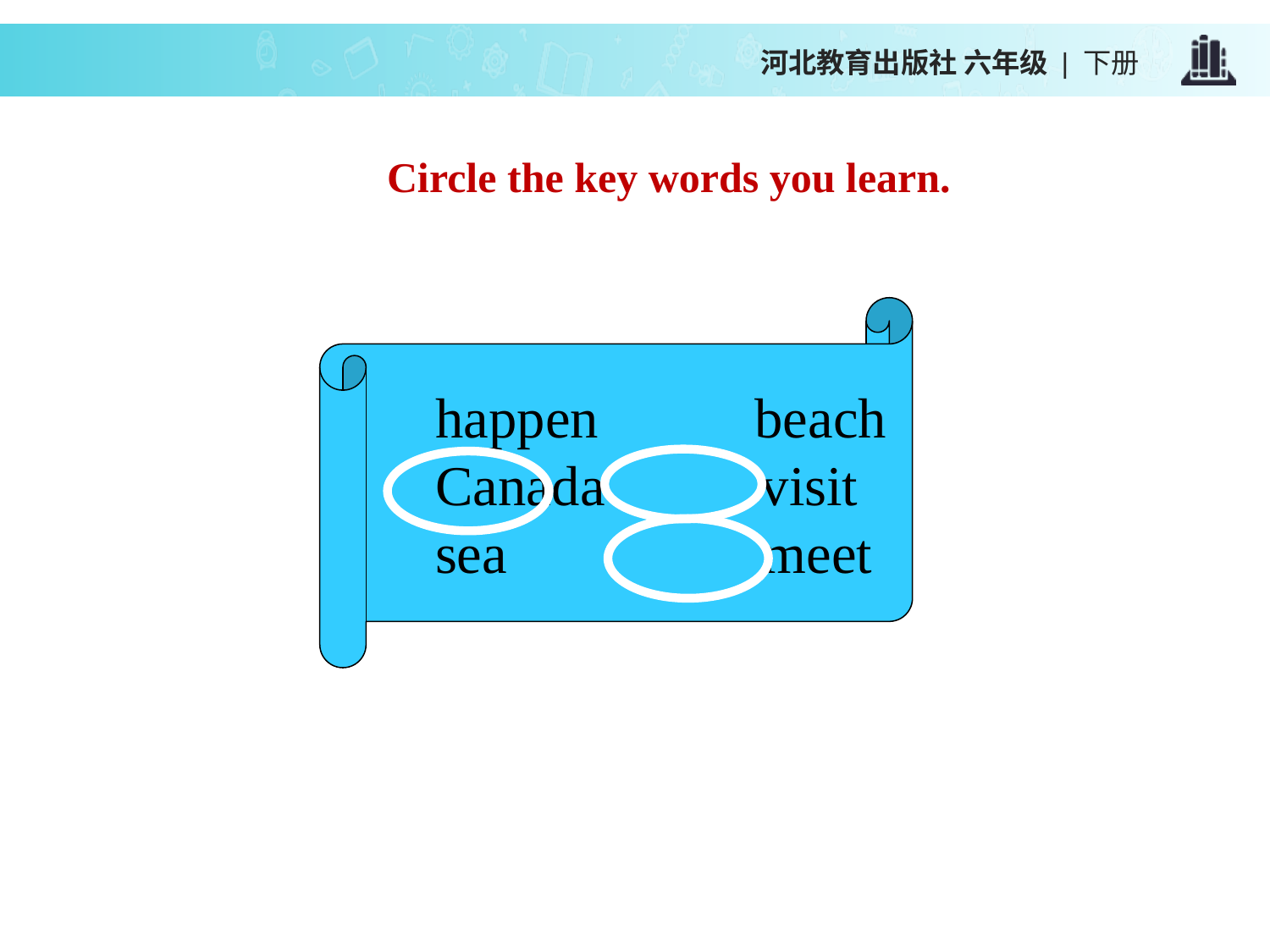

Circle the key words you learn.
    happen           beach
    Canada           visit
    sea                  meet